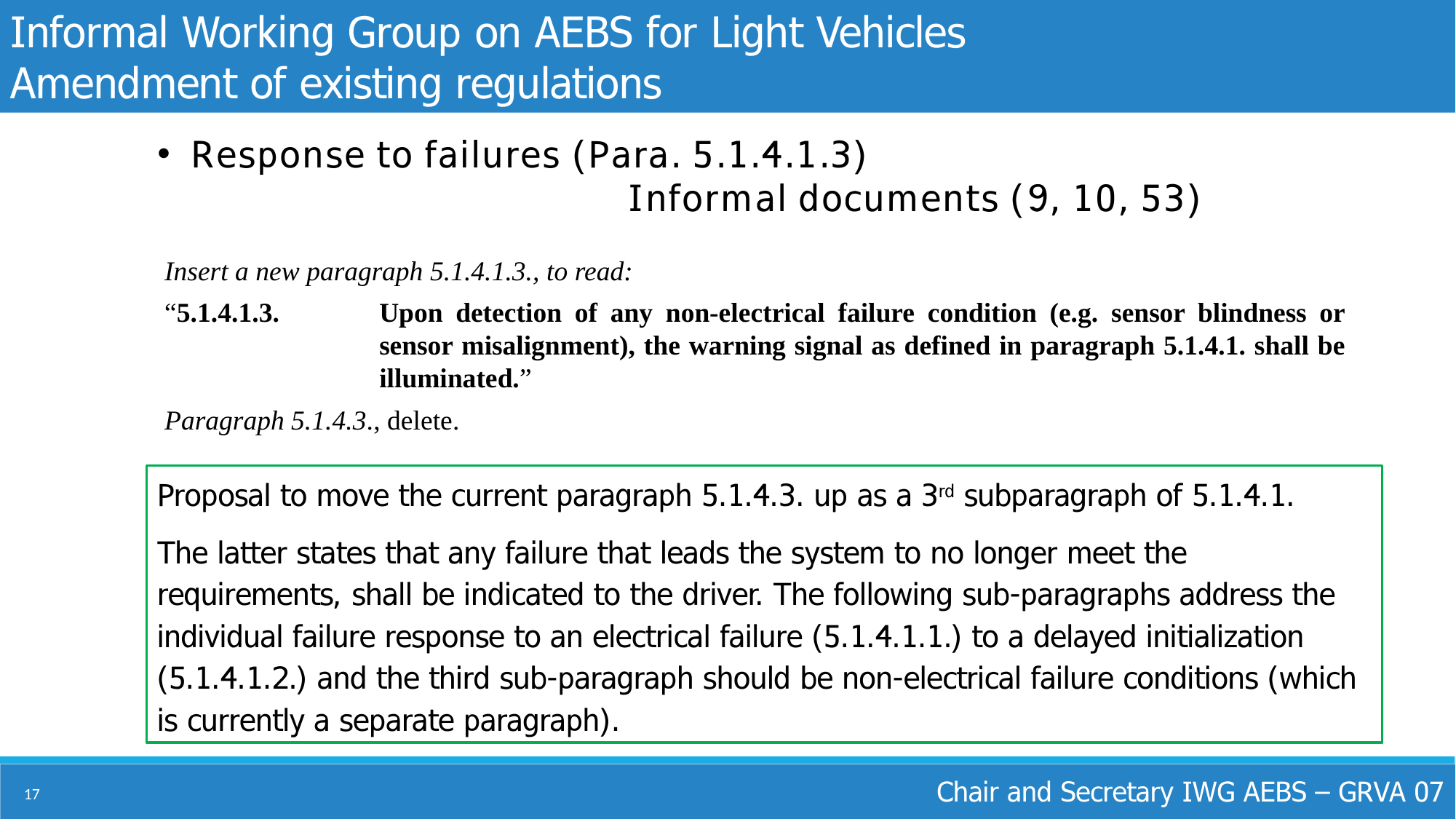

Informal Working Group on AEBS for Light Vehicles
Amendment of existing regulations
Response to failures (Para. 5.1.4.1.3)
Informal documents (9, 10, 53)
Insert a new paragraph 5.1.4.1.3., to read:
“5.1.4.1.3.	Upon detection of any non-electrical failure condition (e.g. sensor blindness or sensor misalignment), the warning signal as defined in paragraph 5.1.4.1. shall be illuminated.”
Paragraph 5.1.4.3., delete.
Proposal to move the current paragraph 5.1.4.3. up as a 3rd subparagraph of 5.1.4.1.
The latter states that any failure that leads the system to no longer meet the requirements, shall be indicated to the driver. The following sub-paragraphs address the individual failure response to an electrical failure (5.1.4.1.1.) to a delayed initialization (5.1.4.1.2.) and the third sub-paragraph should be non-electrical failure conditions (which is currently a separate paragraph).
Chair and Secretary IWG AEBS – GRVA 07
17